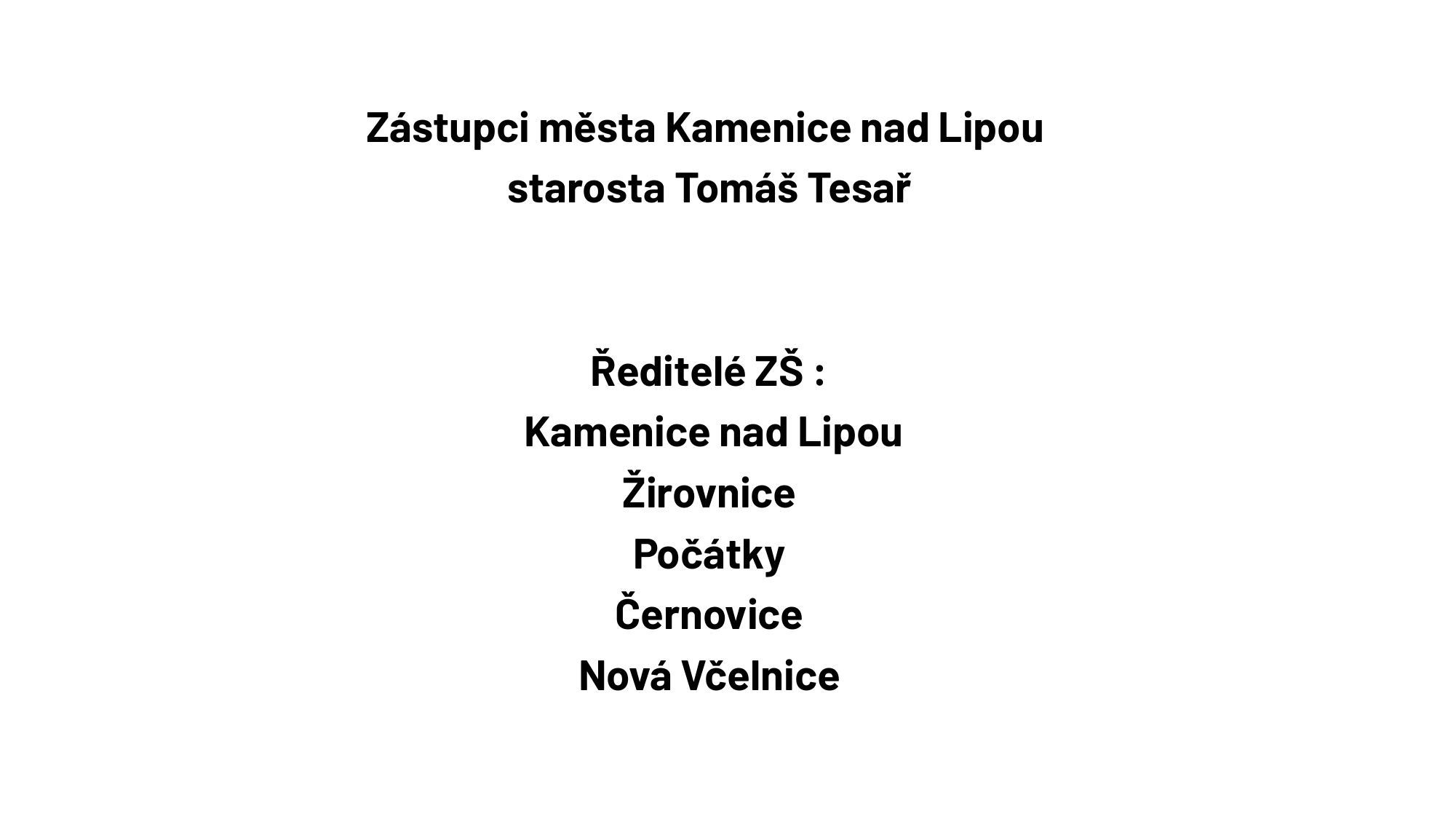

#
Zástupci města Kamenice nad Lipou
starosta Tomáš Tesař

Ředitelé ZŠ :
 Kamenice nad Lipou
Žirovnice
Počátky
Černovice
Nová Včelnice